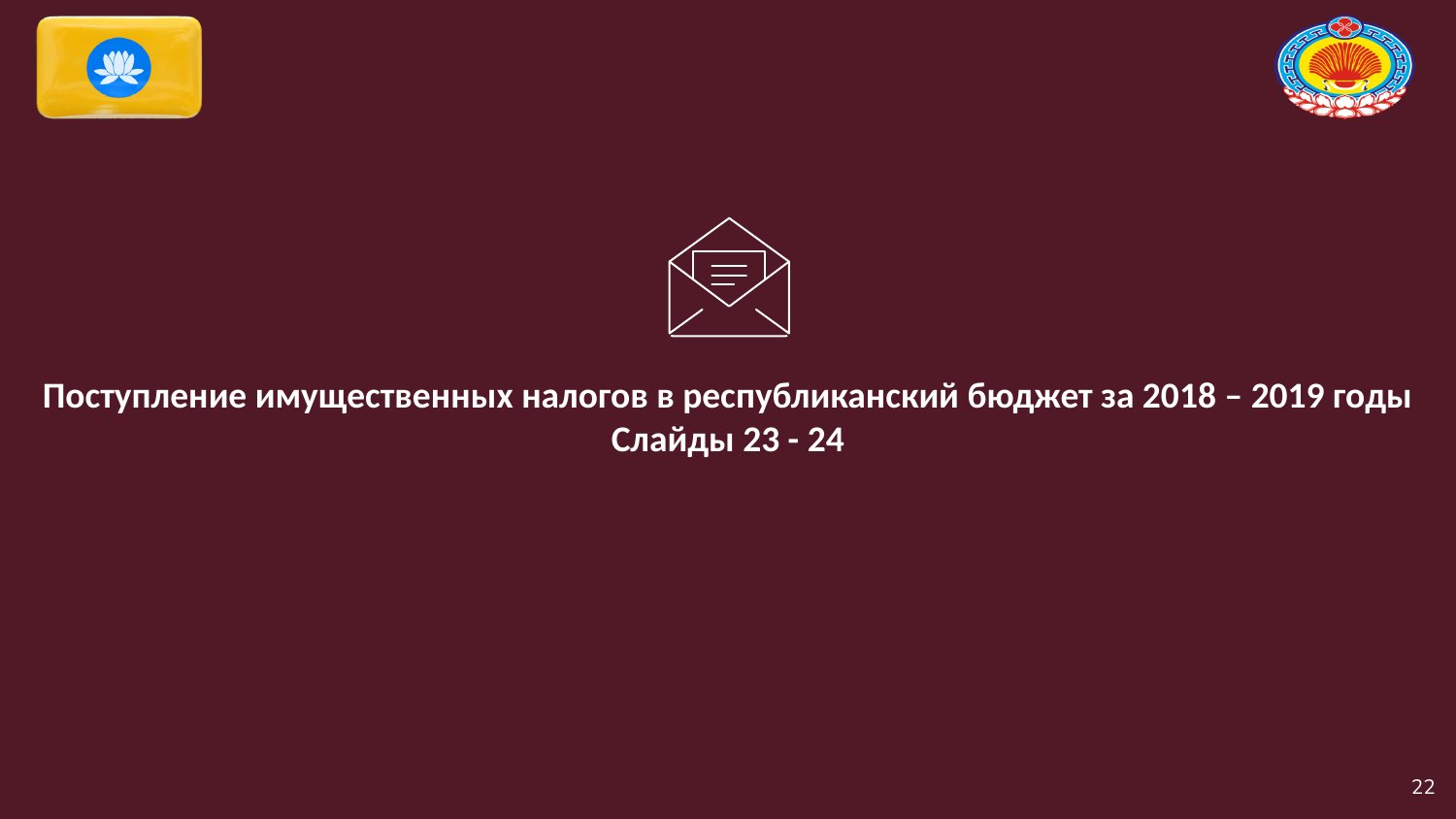

Поступление имущественных налогов в республиканский бюджет за 2018 – 2019 годы
Слайды 23 - 24
22